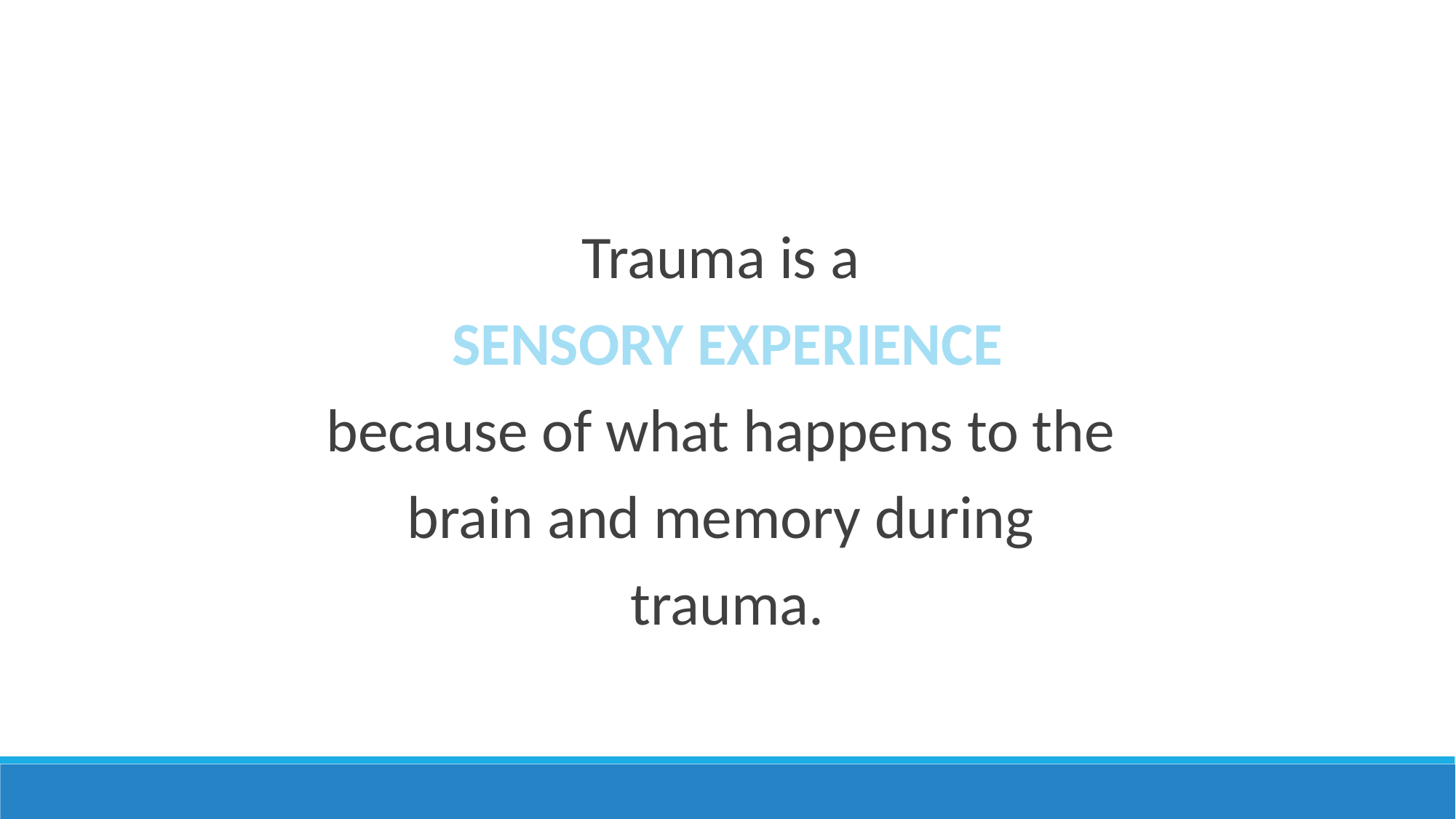

Trauma is a
SENSORY EXPERIENCE
because of what happens to the
brain and memory during
trauma.